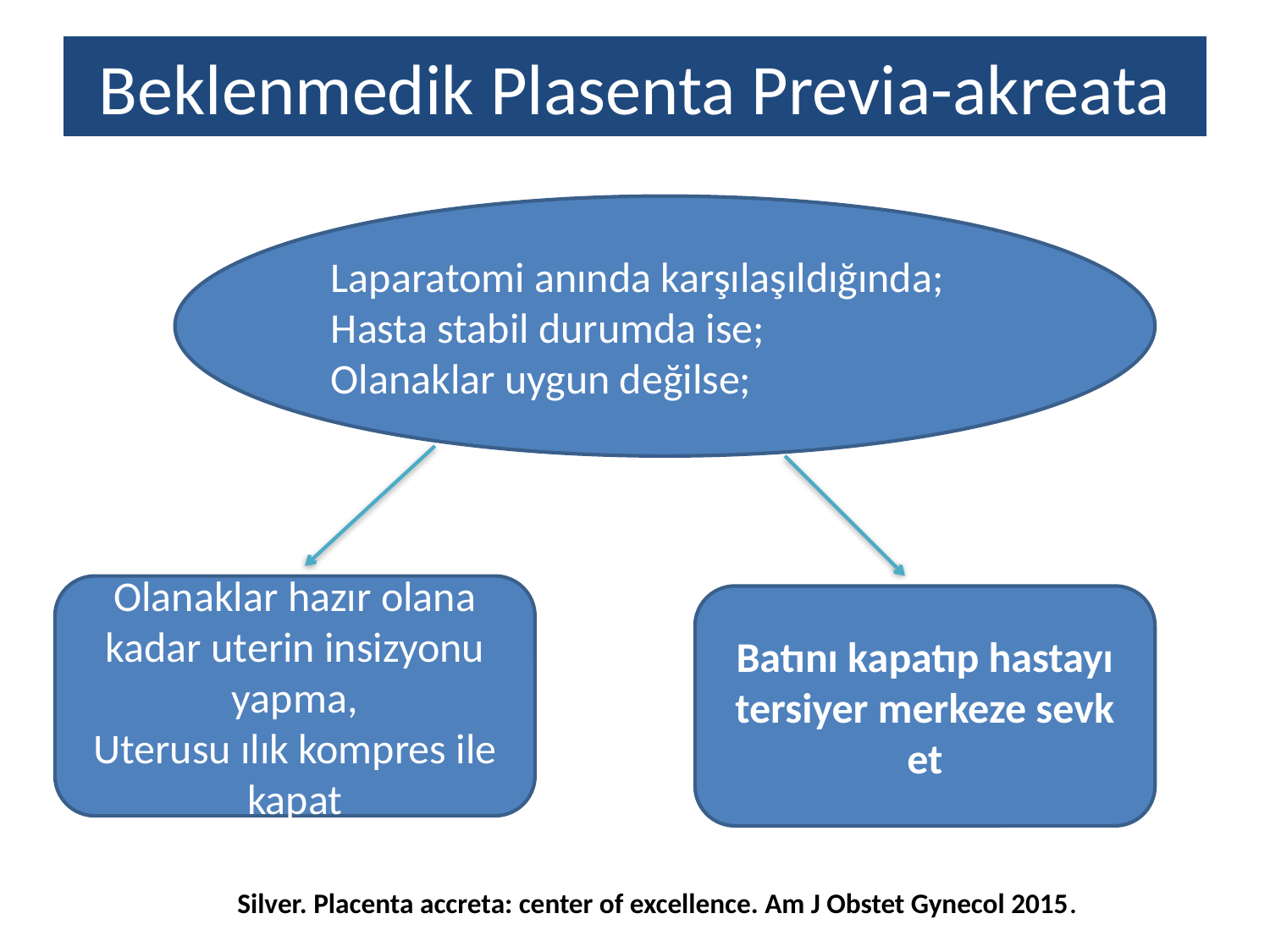

# Beklenmedik Plasenta Previa-akreata
Laparatomi anında karşılaşıldığında;
Hasta stabil durumda ise;
Olanaklar uygun değilse;

Olanaklar hazır olana kadar uterin insizyonu yapma,
Uterusu ılık kompres ile kapat
Batını kapatıp hastayı tersiyer merkeze sevk et
Silver. Placenta accreta: center of excellence. Am J Obstet Gynecol 2015.